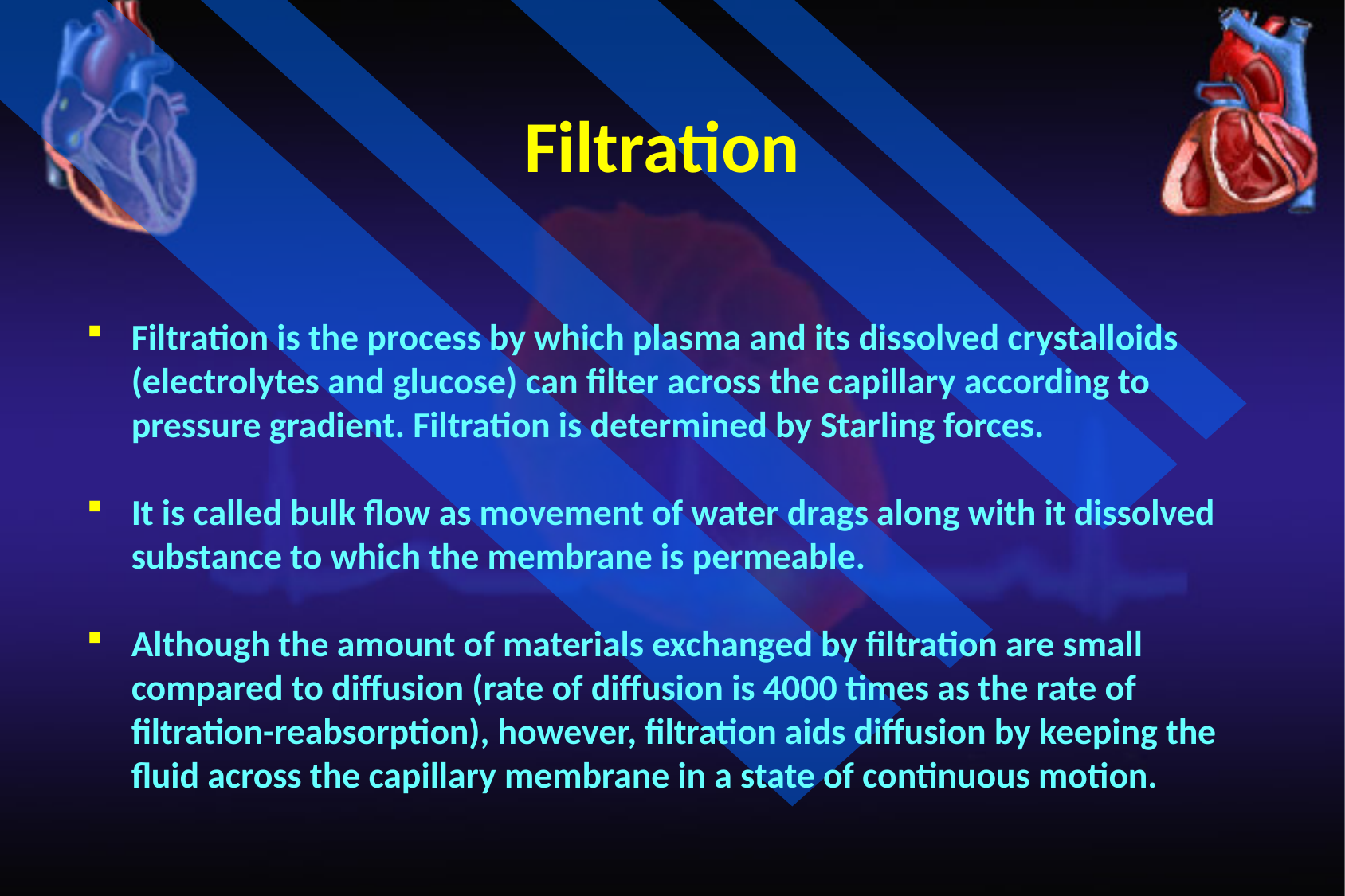

Filtration
Filtration is the process by which plasma and its dissolved crystalloids (electrolytes and glucose) can filter across the capillary according to pressure gradient. Filtration is determined by Starling forces.

It is called bulk flow as movement of water drags along with it dissolved substance to which the membrane is permeable.

Although the amount of materials exchanged by filtration are small compared to diffusion (rate of diffusion is 4000 times as the rate of filtration-reabsorption), however, filtration aids diffusion by keeping the fluid across the capillary membrane in a state of continuous motion.